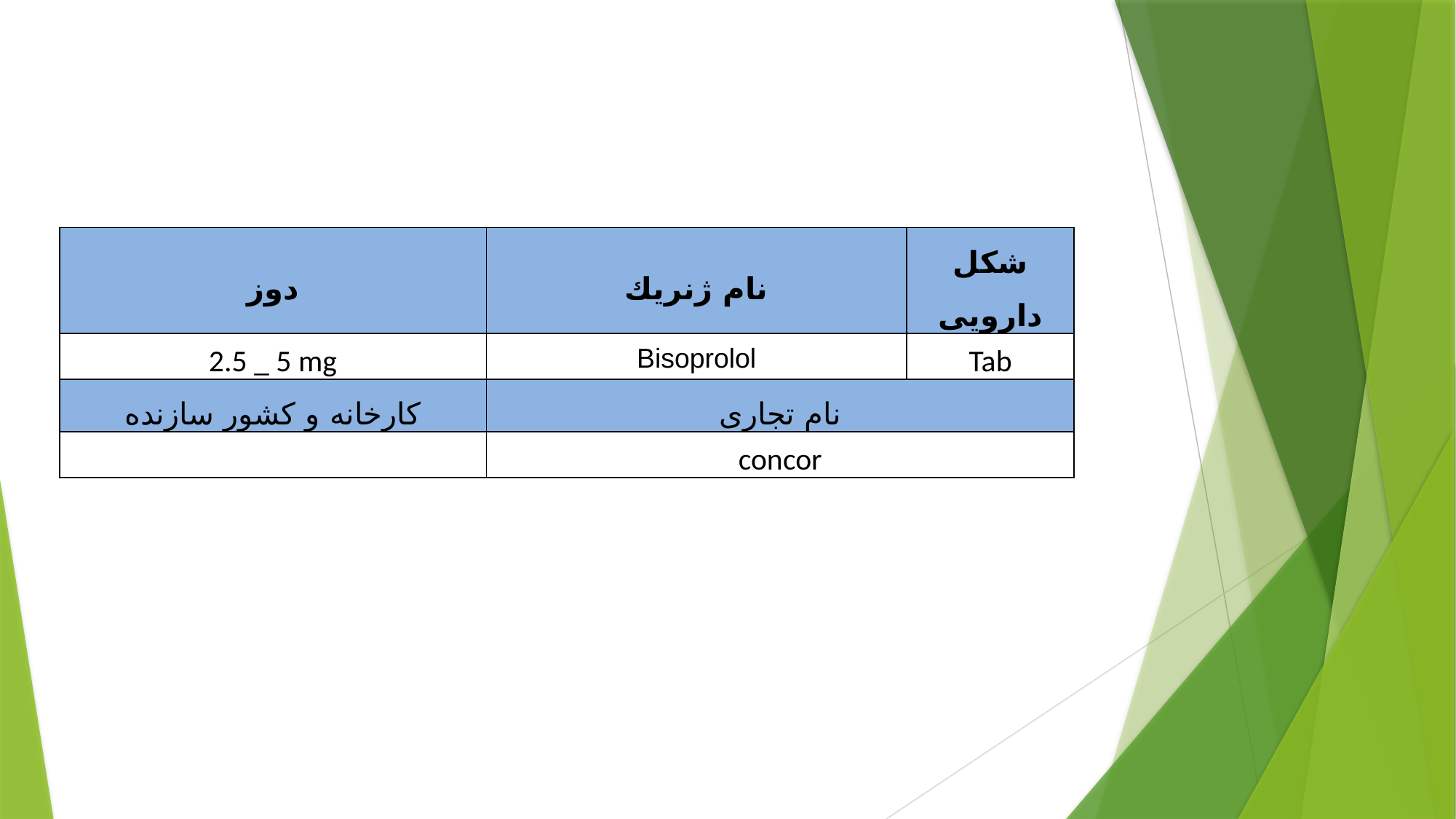

| دوز | نام ژنريك | شکل دارویی |
| --- | --- | --- |
| 2.5 \_ 5 mg | Bisoprolol | Tab |
| کارخانه و کشور سازنده | نام تجاری |  |
|  | concor |  |